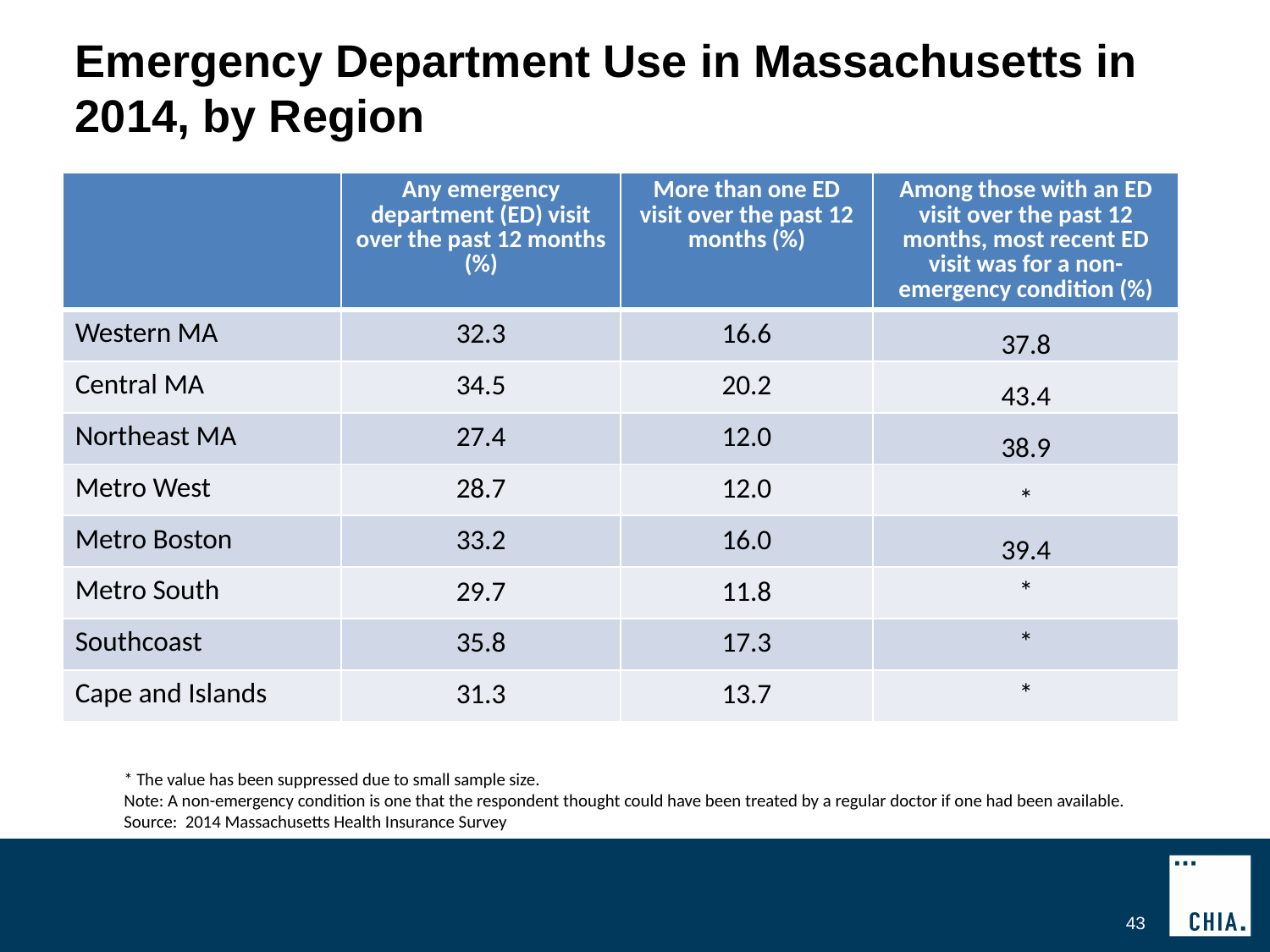

# Emergency Department Use in Massachusetts in 2014, by Region
|  | Any emergency department (ED) visit over the past 12 months (%) | More than one ED visit over the past 12 months (%) | Among those with an ED visit over the past 12 months, most recent ED visit was for a non-emergency condition (%) |
| --- | --- | --- | --- |
| Western MA | 32.3 | 16.6 | 37.8 |
| Central MA | 34.5 | 20.2 | 43.4 |
| Northeast MA | 27.4 | 12.0 | 38.9 |
| Metro West | 28.7 | 12.0 | \* |
| Metro Boston | 33.2 | 16.0 | 39.4 |
| Metro South | 29.7 | 11.8 | \* |
| Southcoast | 35.8 | 17.3 | \* |
| Cape and Islands | 31.3 | 13.7 | \* |
* The value has been suppressed due to small sample size.
Note: A non-emergency condition is one that the respondent thought could have been treated by a regular doctor if one had been available.
Source:  2014 Massachusetts Health Insurance Survey
43